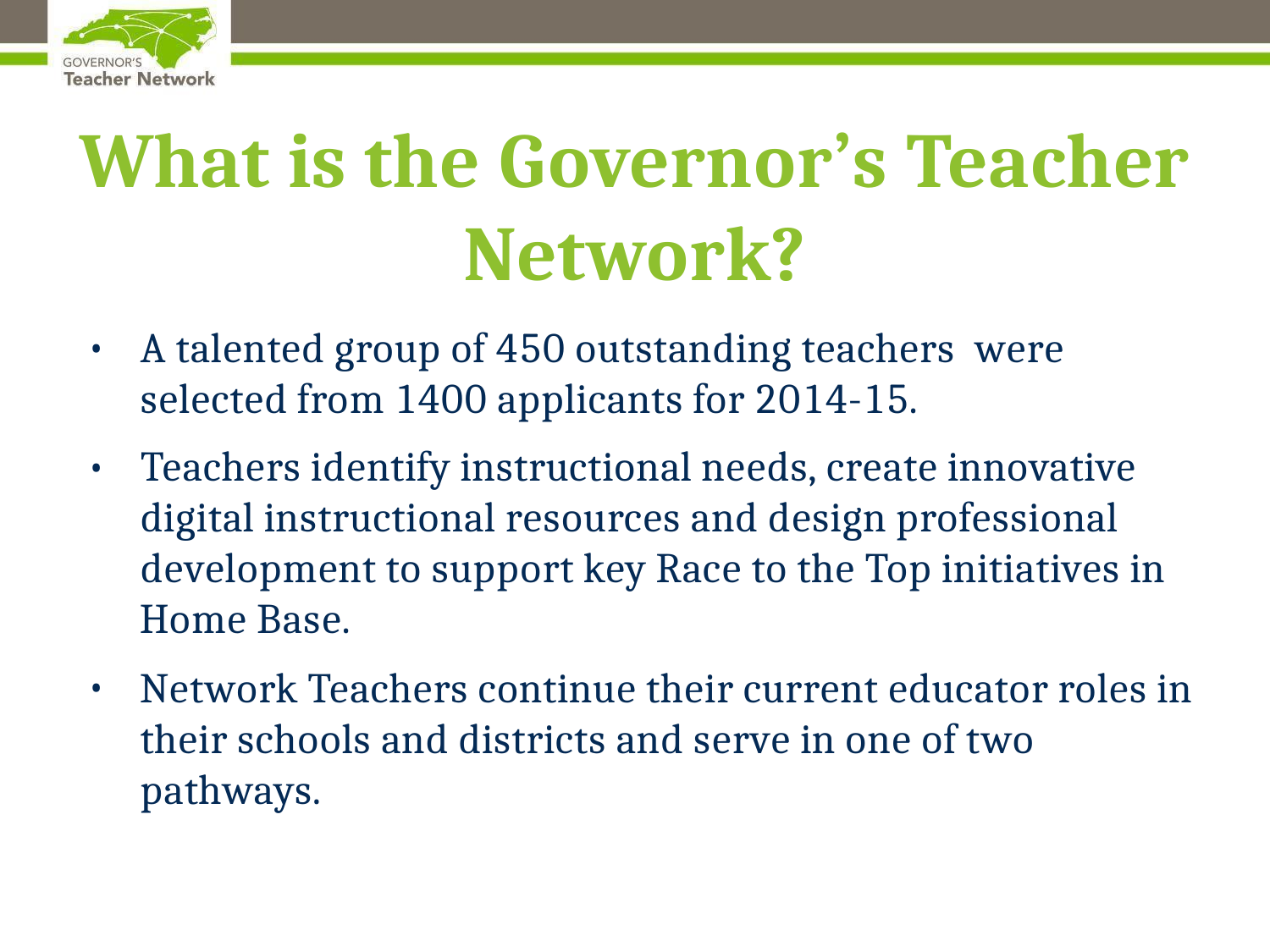

# What is the Governor’s Teacher Network?
A talented group of 450 outstanding teachers  were selected from 1400 applicants for 2014-15.
Teachers identify instructional needs, create innovative digital instructional resources and design professional development to support key Race to the Top initiatives in Home Base.
Network Teachers continue their current educator roles in their schools and districts and serve in one of two pathways.